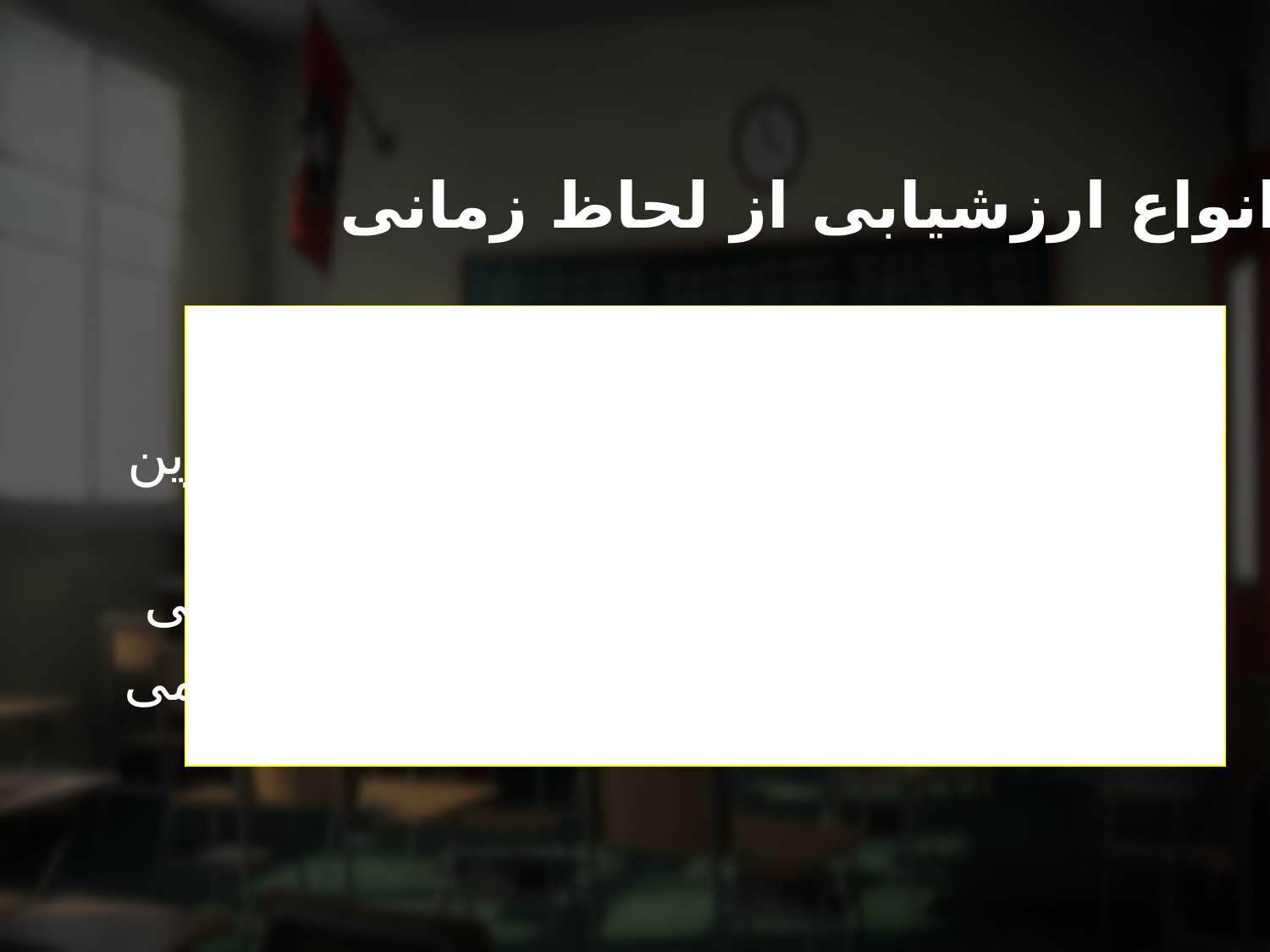

انواع ارزشیابی از لحاظ زمانی

ارزشیابی پیش از آموزش= ارزشیابی آغازین یا سنجش آغازین
ارزشیابی ضمن آموزش= ارزشیابی تکوینی
ارزشیابی پس از آموزش= ارزشیابی تراکمی